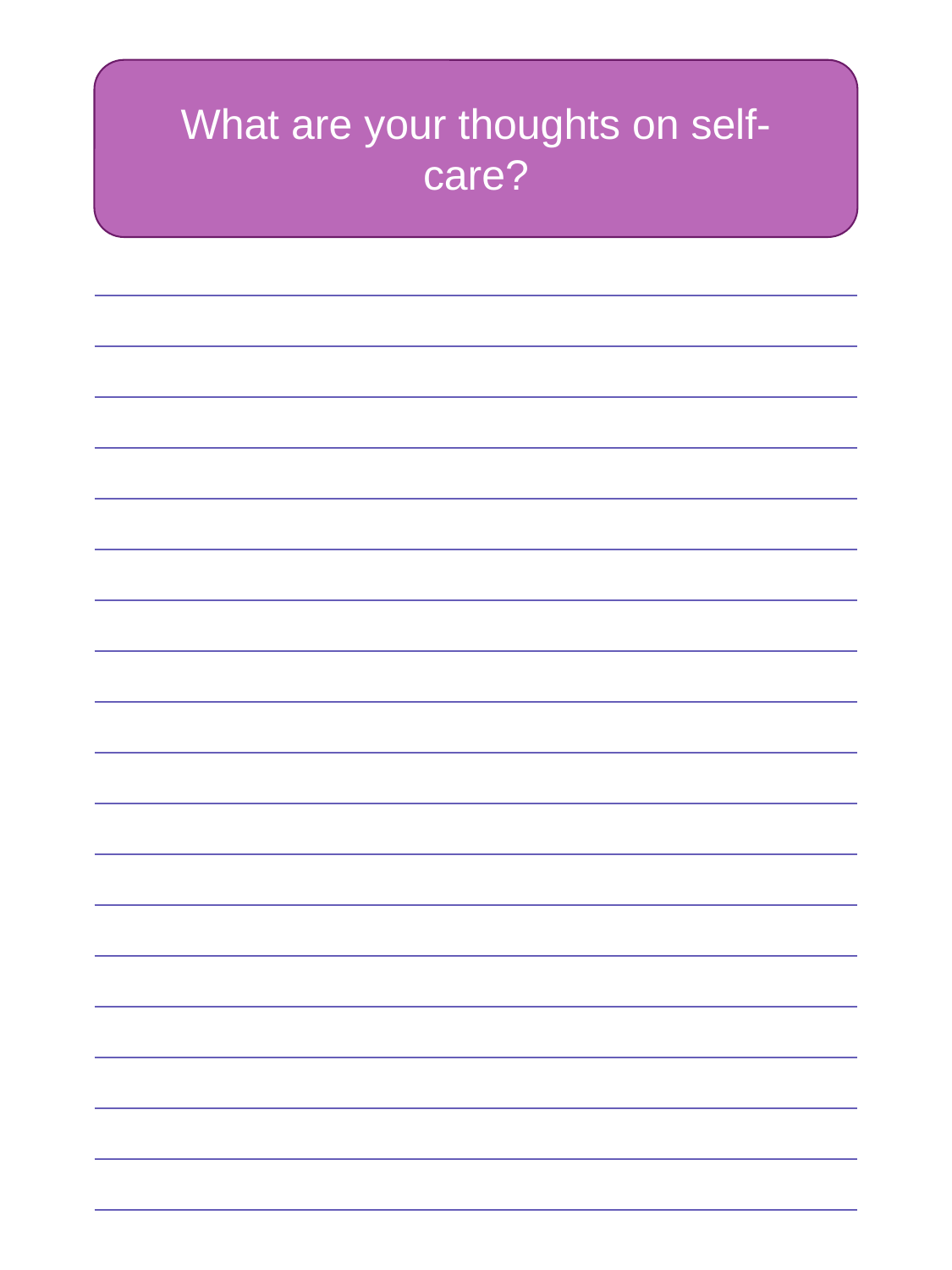

What are your thoughts on self-care?
|  |
| --- |
|  |
|  |
|  |
|  |
|  |
|  |
|  |
|  |
|  |
|  |
|  |
|  |
|  |
|  |
|  |
|  |
|  |